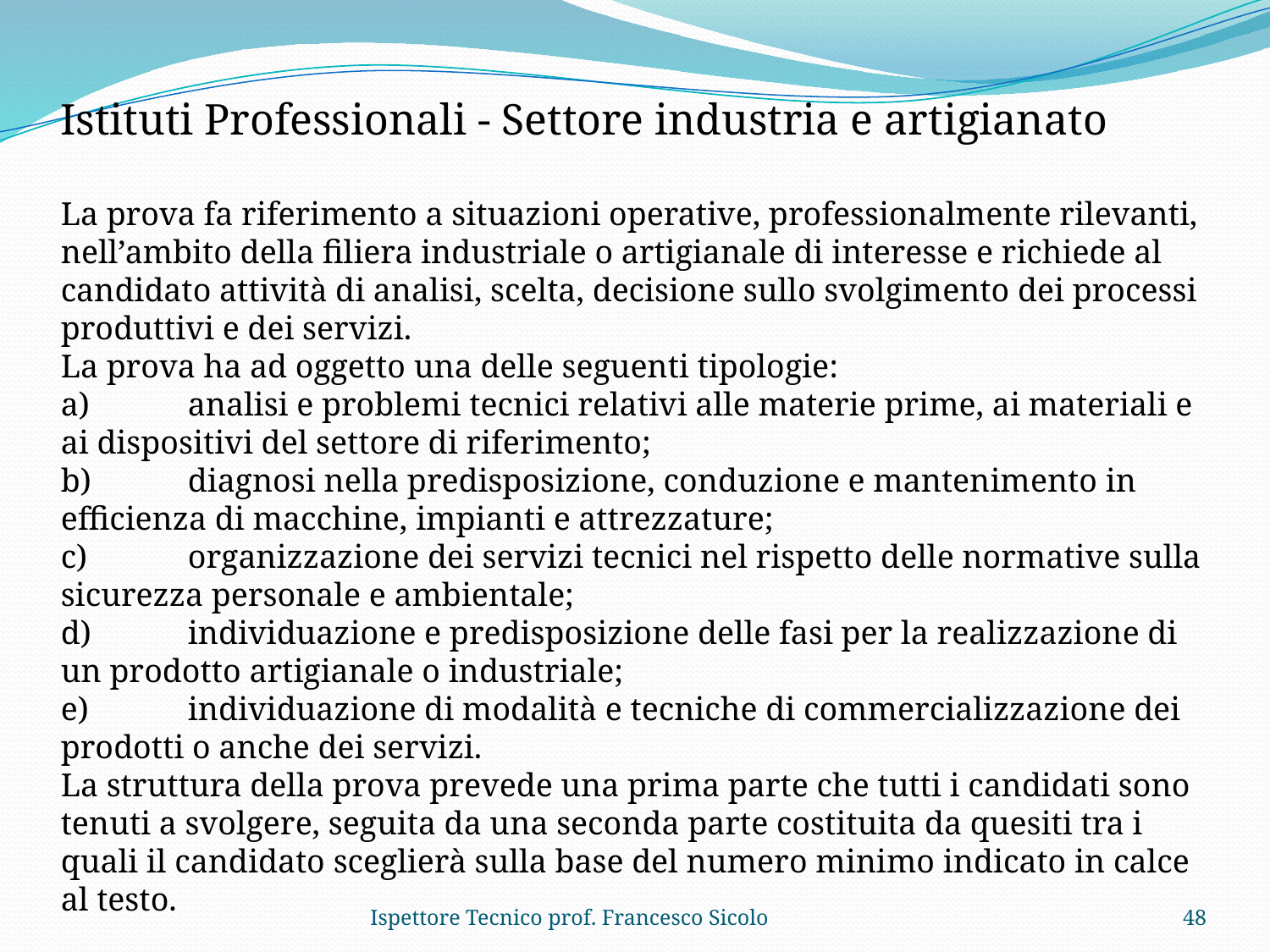

Istituti Professionali - Settore industria e artigianato

La prova fa riferimento a situazioni operative, professionalmente rilevanti, nell’ambito della filiera industriale o artigianale di interesse e richiede al candidato attività di analisi, scelta, decisione sullo svolgimento dei processi produttivi e dei servizi.
La prova ha ad oggetto una delle seguenti tipologie:
a)	analisi e problemi tecnici relativi alle materie prime, ai materiali e ai dispositivi del settore di riferimento;
b)	diagnosi nella predisposizione, conduzione e mantenimento in efficienza di macchine, impianti e attrezzature;
c)	organizzazione dei servizi tecnici nel rispetto delle normative sulla sicurezza personale e ambientale;
d)	individuazione e predisposizione delle fasi per la realizzazione di un prodotto artigianale o industriale;
e)	individuazione di modalità e tecniche di commercializzazione dei prodotti o anche dei servizi.
La struttura della prova prevede una prima parte che tutti i candidati sono tenuti a svolgere, seguita da una seconda parte costituita da quesiti tra i quali il candidato sceglierà sulla base del numero minimo indicato in calce al testo.
Ispettore Tecnico prof. Francesco Sicolo
48